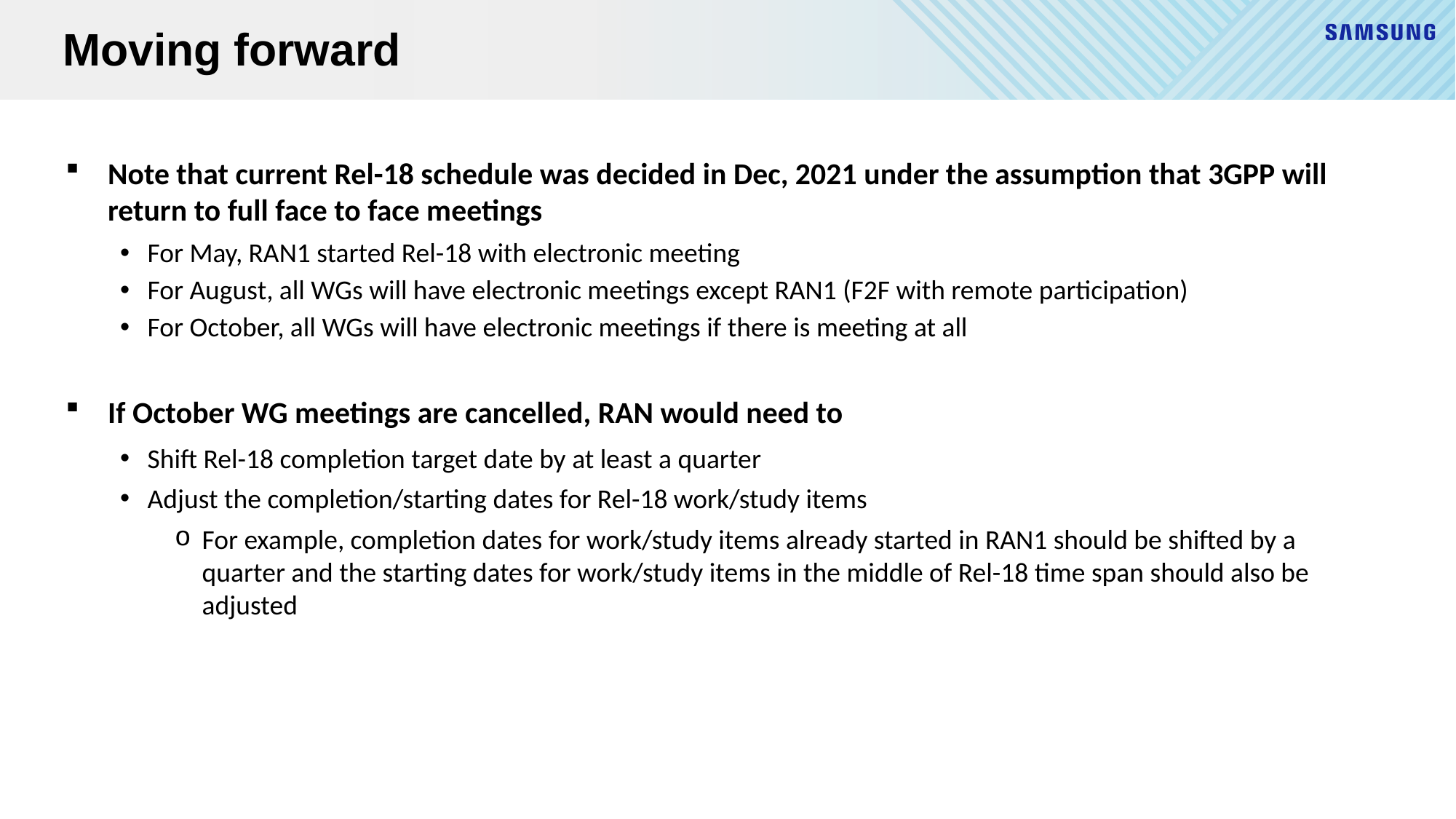

# Moving forward
Note that current Rel-18 schedule was decided in Dec, 2021 under the assumption that 3GPP will return to full face to face meetings
For May, RAN1 started Rel-18 with electronic meeting
For August, all WGs will have electronic meetings except RAN1 (F2F with remote participation)
For October, all WGs will have electronic meetings if there is meeting at all

If October WG meetings are cancelled, RAN would need to
Shift Rel-18 completion target date by at least a quarter
Adjust the completion/starting dates for Rel-18 work/study items
For example, completion dates for work/study items already started in RAN1 should be shifted by a quarter and the starting dates for work/study items in the middle of Rel-18 time span should also be adjusted